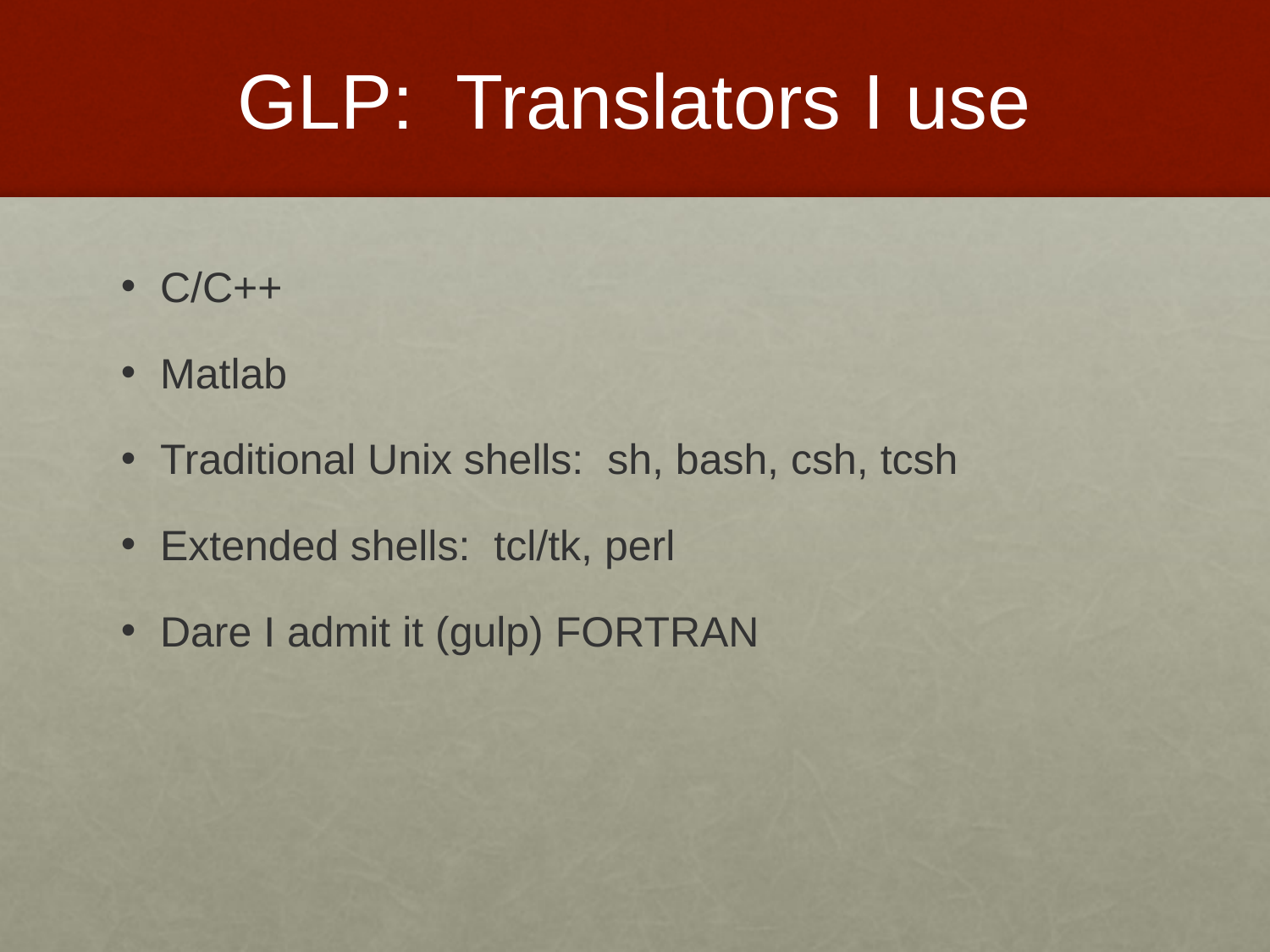

# GLP:  Translators I use
C/C++
Matlab
Traditional Unix shells:  sh, bash, csh, tcsh
Extended shells:  tcl/tk, perl
Dare I admit it (gulp) FORTRAN